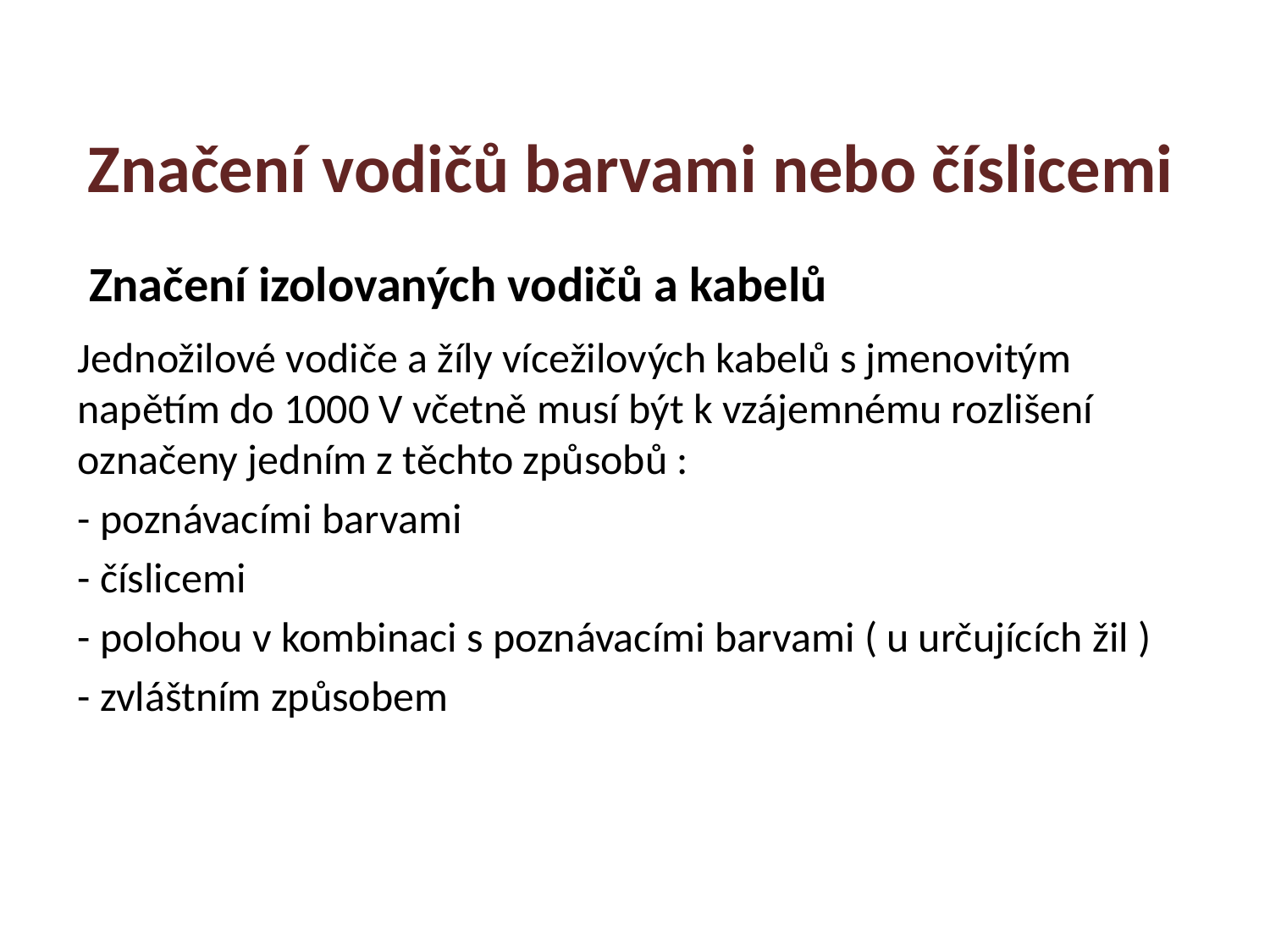

# Značení vodičů barvami nebo číslicemi
 Značení izolovaných vodičů a kabelů
Jednožilové vodiče a žíly vícežilových kabelů s jmenovitým napětím do 1000 V včetně musí být k vzájemnému rozlišení označeny jedním z těchto způsobů :
- poznávacími barvami
- číslicemi
- polohou v kombinaci s poznávacími barvami ( u určujících žil )
- zvláštním způsobem